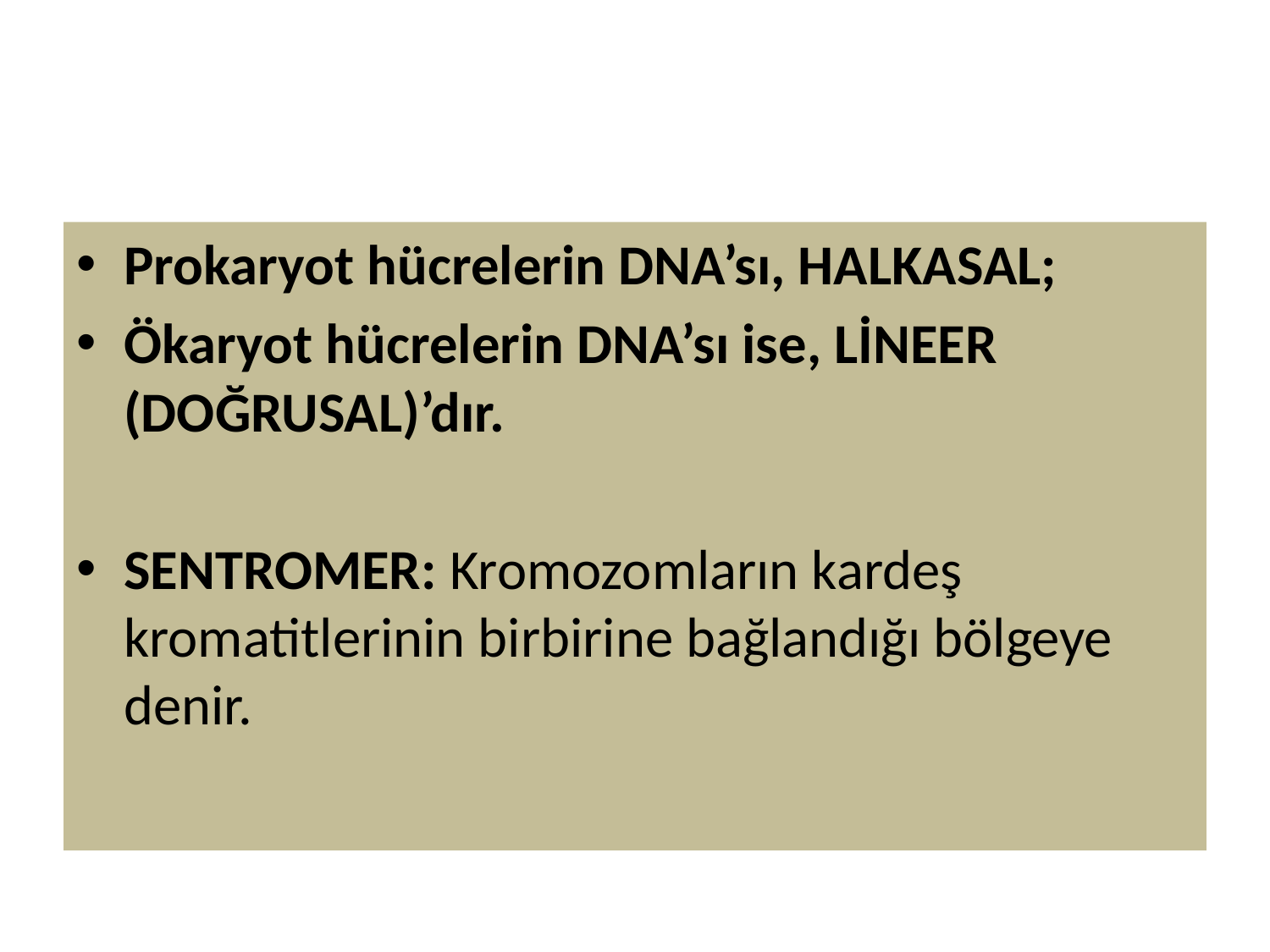

#
Prokaryot hücrelerin DNA’sı, HALKASAL;
Ökaryot hücrelerin DNA’sı ise, LİNEER (DOĞRUSAL)’dır.

SENTROMER: Kromozomların kardeş kromatitlerinin birbirine bağlandığı bölgeye denir.